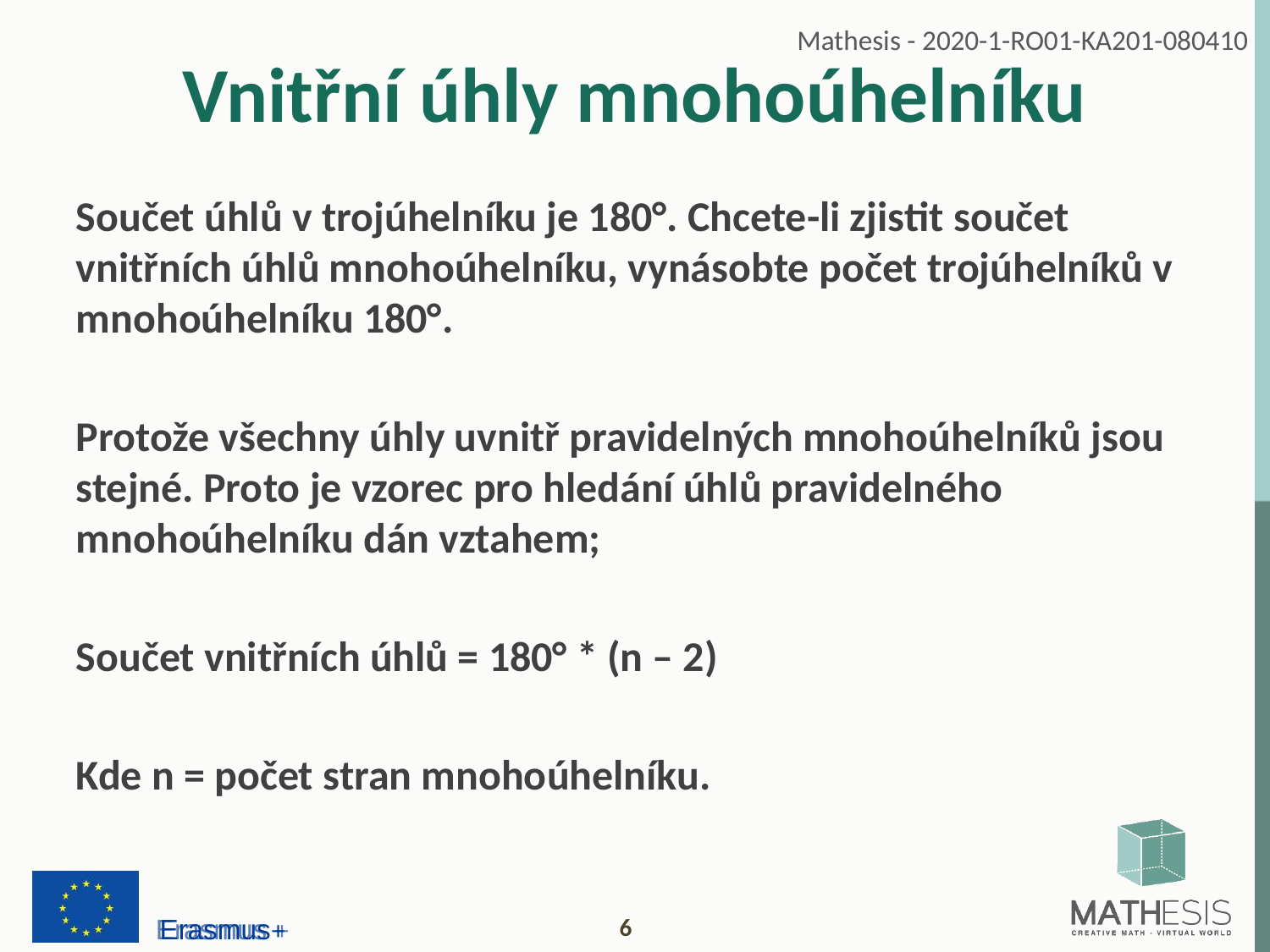

# Vnitřní úhly mnohoúhelníku
Součet úhlů v trojúhelníku je 180°. Chcete-li zjistit součet vnitřních úhlů mnohoúhelníku, vynásobte počet trojúhelníků v mnohoúhelníku 180°.

Protože všechny úhly uvnitř pravidelných mnohoúhelníků jsou stejné. Proto je vzorec pro hledání úhlů pravidelného mnohoúhelníku dán vztahem;

Součet vnitřních úhlů = 180° * (n – 2)

Kde n = počet stran mnohoúhelníku.